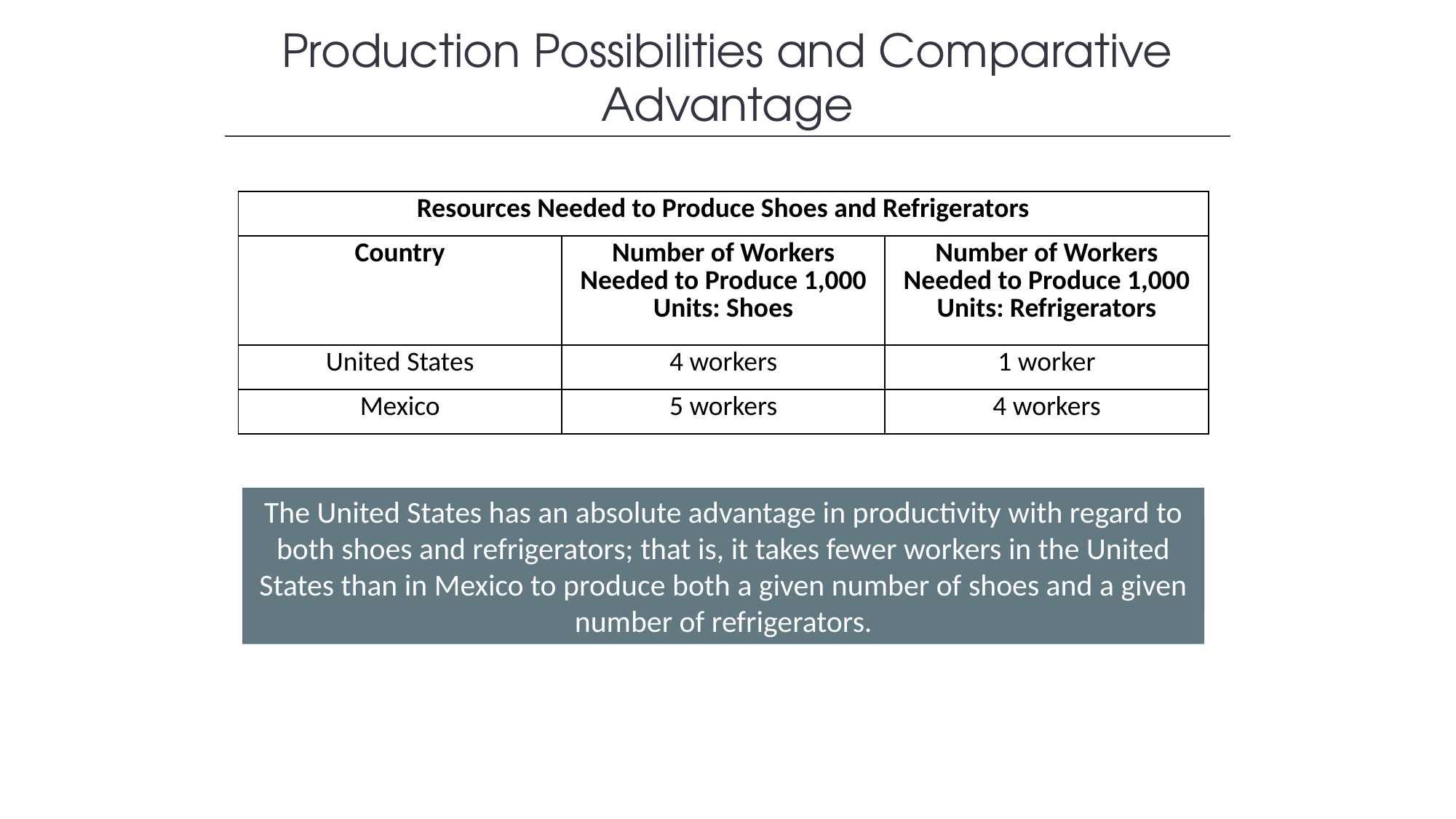

Production Possibilities and Comparative Advantage
| Resources Needed to Produce Shoes and Refrigerators |  |  |
| --- | --- | --- |
| Country | Number of Workers Needed to Produce 1,000 Units: Shoes | Number of Workers Needed to Produce 1,000 Units: Refrigerators |
| United States | 4 workers | 1 worker |
| Mexico | 5 workers | 4 workers |
The United States has an absolute advantage in productivity with regard to both shoes and refrigerators; that is, it takes fewer workers in the United States than in Mexico to produce both a given number of shoes and a given number of refrigerators.